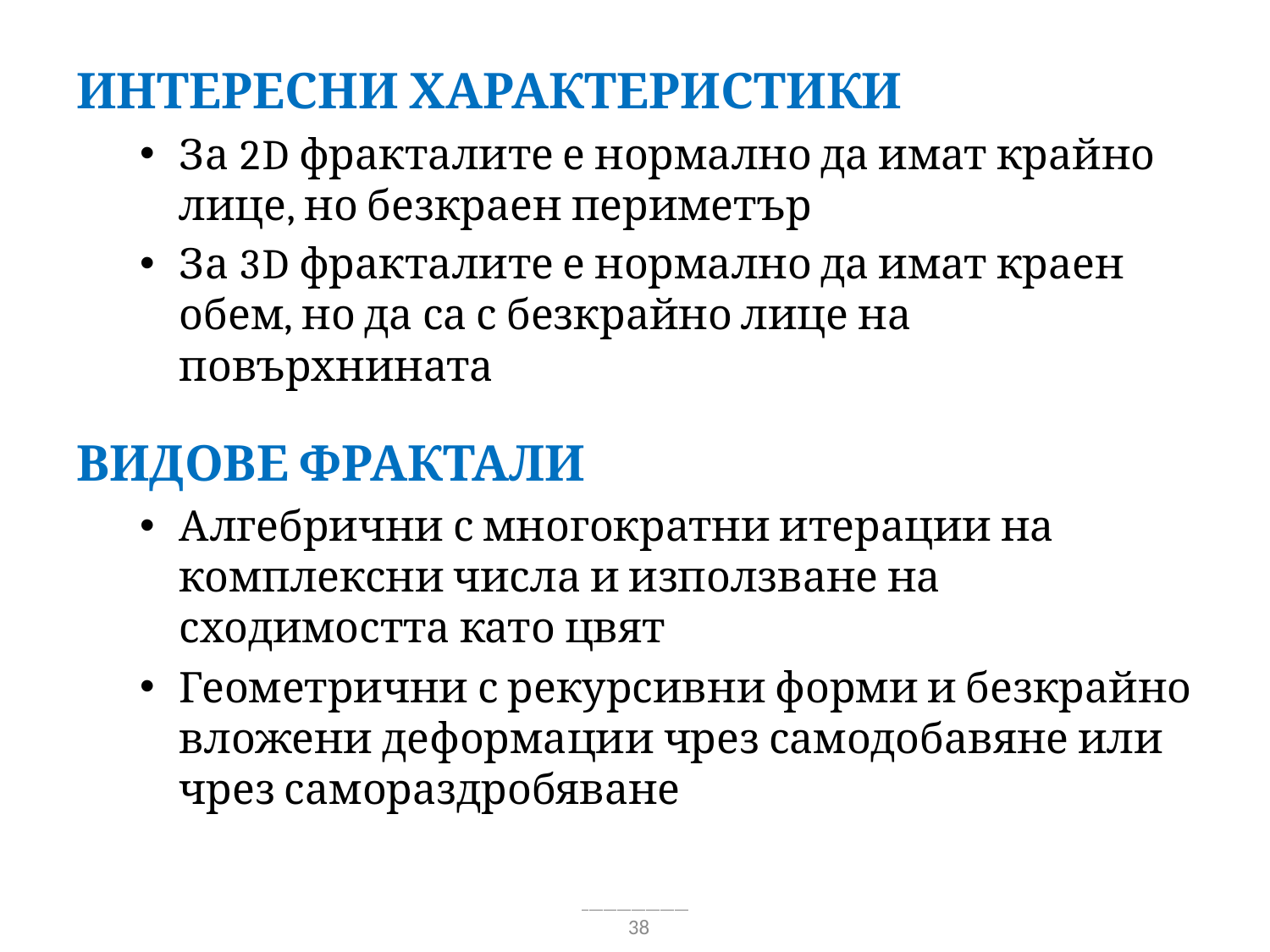

Интересни характеристики
За 2D фракталите е нормално да имат крайно лице, но безкраен периметър
За 3D фракталите е нормално да имат краен обем, но да са с безкрайно лице на повърхнината
Видове фрактали
Алгебрични с многократни итерации на комплексни числа и използване на сходимостта като цвят
Геометрични с рекурсивни форми и безкрайно вложени деформации чрез самодобавяне или чрез самораздробяване

38